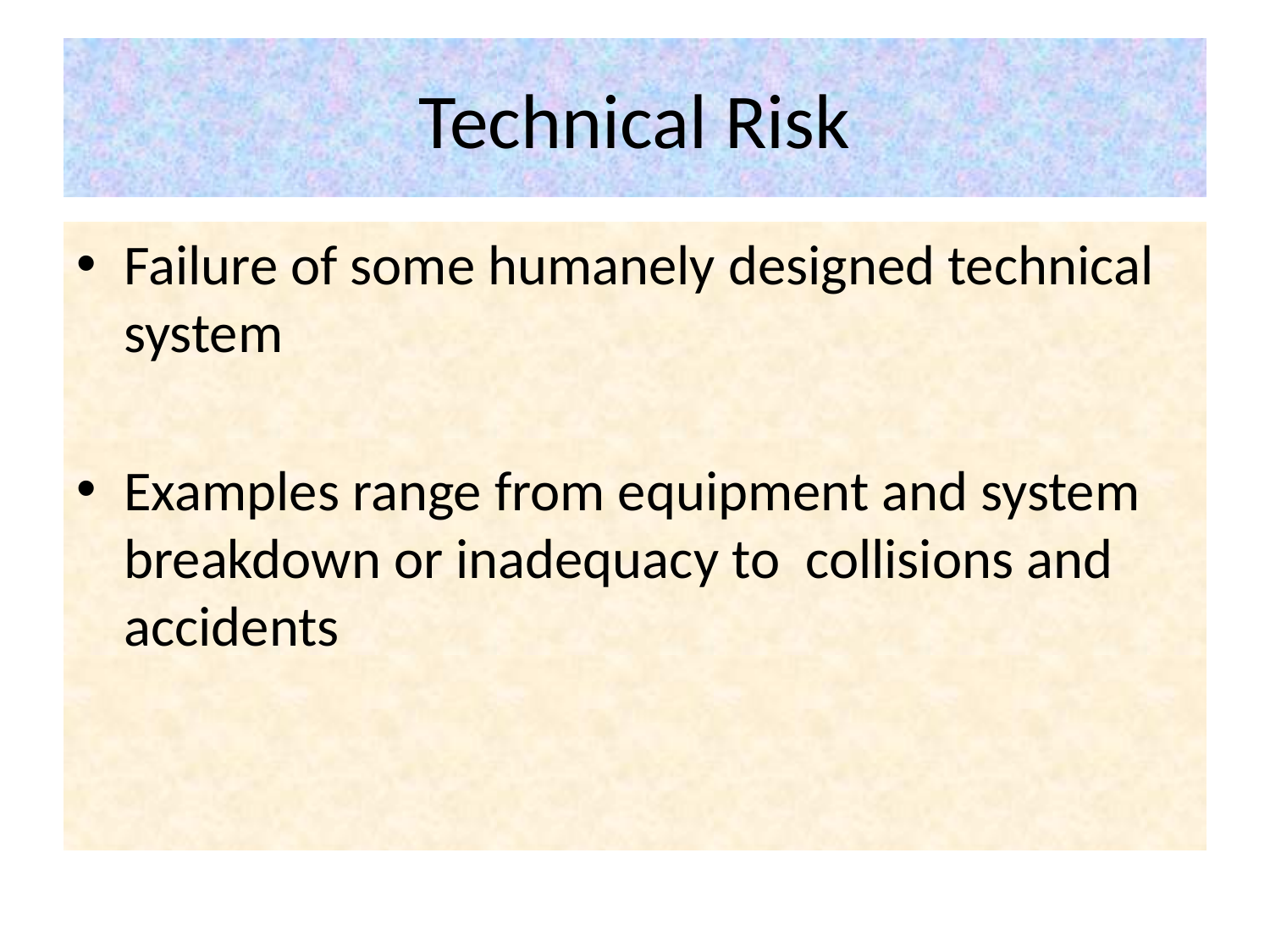

# Technical Risk
Failure of some humanely designed technical system

Examples range from equipment and system breakdown or inadequacy to  collisions and accidents